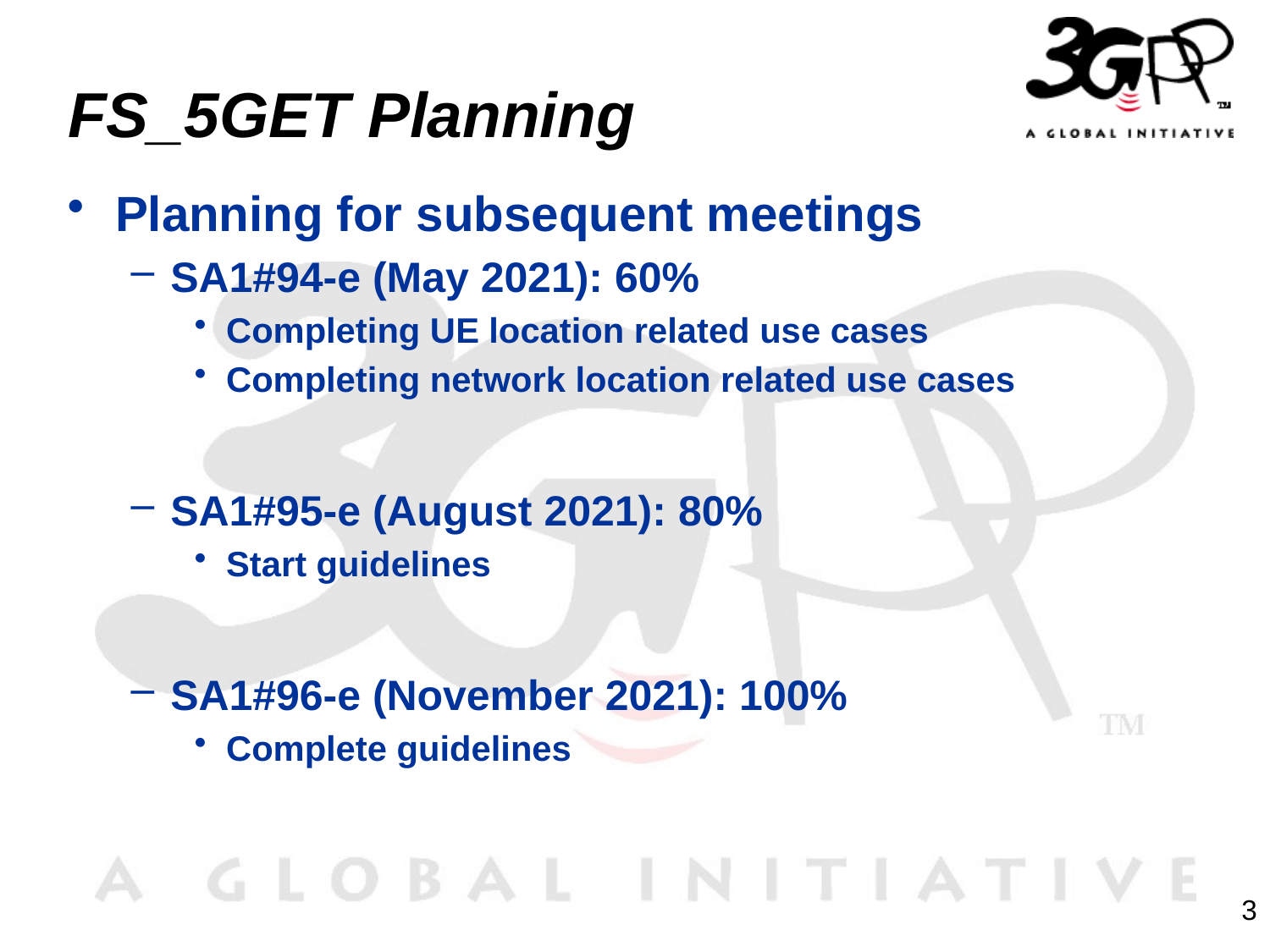

# FS_5GET Planning
Planning for subsequent meetings
SA1#94-e (May 2021): 60%
Completing UE location related use cases
Completing network location related use cases

SA1#95-e (August 2021): 80%
Start guidelines

SA1#96-e (November 2021): 100%
Complete guidelines
3